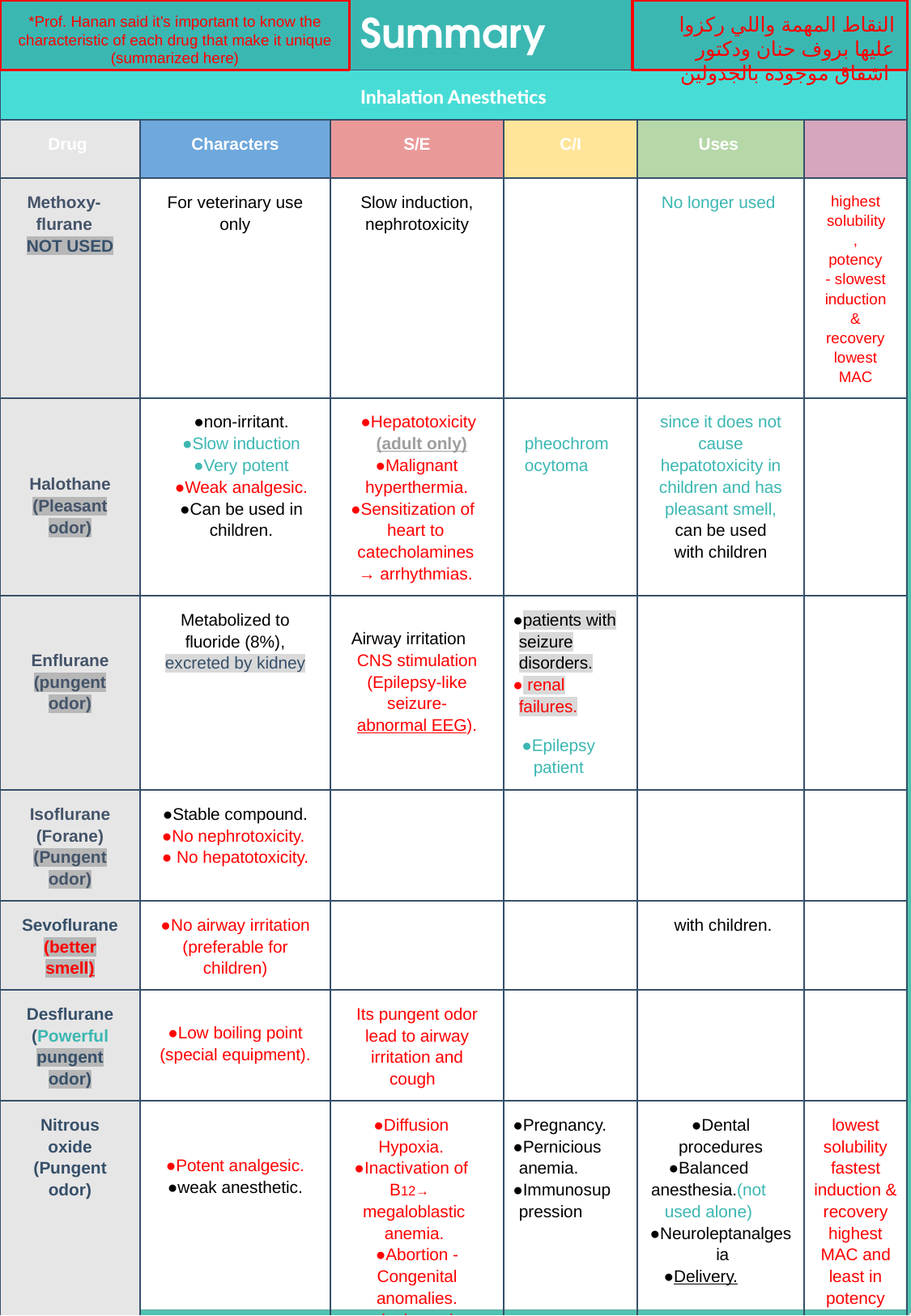

Summary
*Prof. Hanan said it's important to know the characteristic of each drug that make it unique (summarized here)
النقاط المهمة واللي ركزوا عليها بروف حنان ودكتور اشفاق موجودة بالجدولين
| Inhalation Anesthetics |  |  |  |  |  |
| --- | --- | --- | --- | --- | --- |
| Drug | Characters | S/E | C/I | Uses |  |
| Methoxy- flurane NOT USED | For veterinary use only | Slow induction, nephrotoxicity |  | No longer used | highest solubility, potency - slowest induction & recovery lowest MAC |
| Halothane (Pleasant odor) | non-irritant. Slow induction Very potent Weak analgesic. Can be used in children. | Hepatotoxicity (adult only) Malignant hyperthermia. Sensitization of heart to catecholamines → arrhythmias. | pheochromocytoma | since it does not cause hepatotoxicity in children and has pleasant smell, can be used with children |  |
| Enflurane (pungent odor) | Metabolized to fluoride (8%), excreted by kidney | Airway irritation CNS stimulation (Epilepsy-like seizure- abnormal EEG). | patients with seizure disorders. renal failures. Epilepsy patient |  |  |
| Isoflurane (Forane) (Pungent odor) | Stable compound. No nephrotoxicity. No hepatotoxicity. |  |  |  |  |
| Sevoflurane (better smell) | No airway irritation (preferable for children) |  |  | with children. |  |
| Desflurane (Powerful pungent odor) | Low boiling point (special equipment). | Its pungent odor lead to airway irritation and cough |  |  |  |
| Nitrous oxide (Pungent odor) | Potent analgesic. weak anesthetic. | Diffusion Hypoxia. Inactivation of B12→ megaloblastic anemia. Abortion - Congenital anomalies. leukopenia | Pregnancy. Pernicious anemia. Immunosuppression | Dental procedures Balanced anesthesia.(not used alone) Neuroleptanalgesia Delivery. | lowest solubility fastest induction & recovery highest MAC and least in potency |